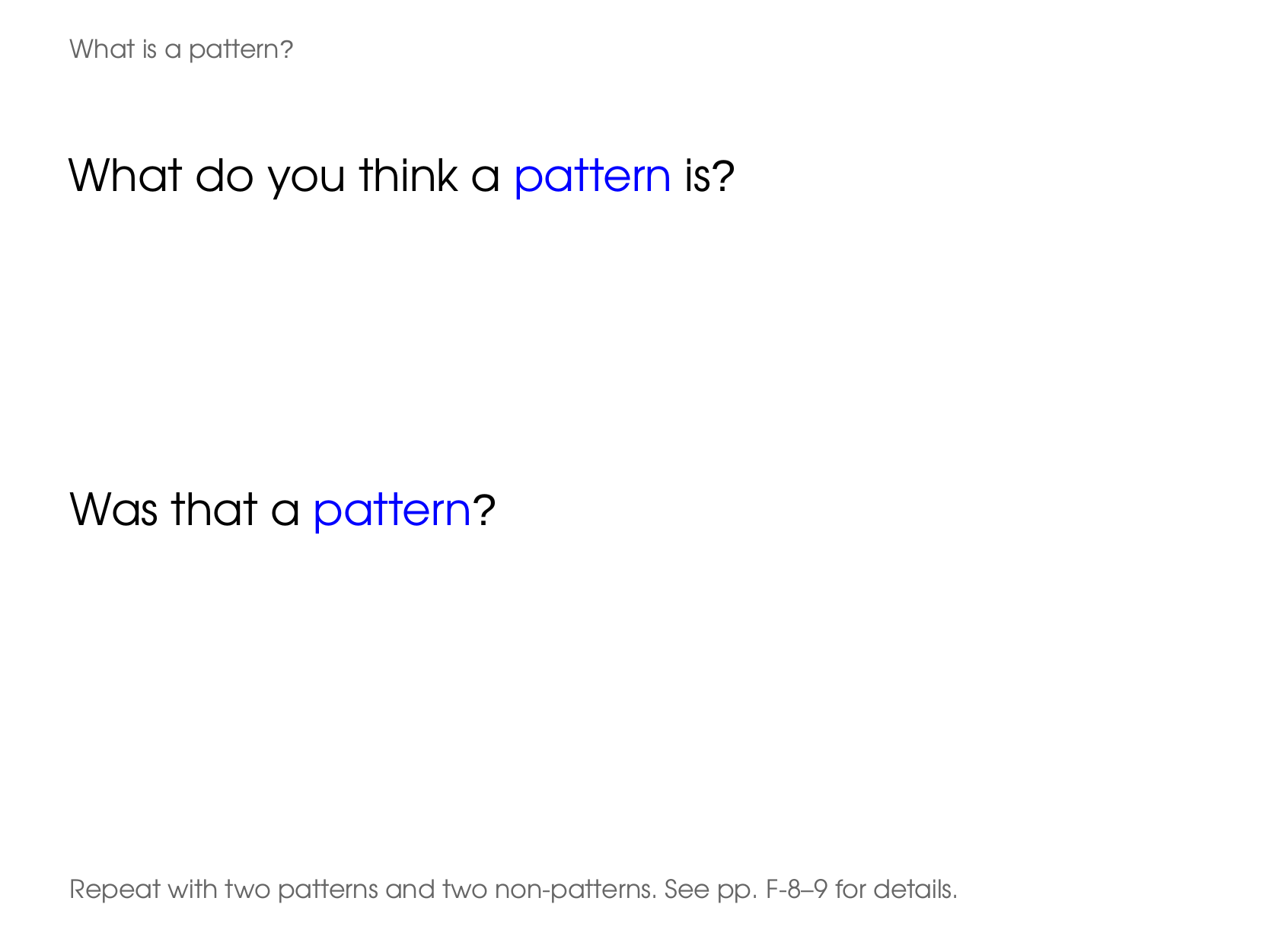

What is a pattern?
What do you think a pattern is?
Was that a pattern?
Repeat with two patterns and two non-patterns. See pp. F-8–9 for details.